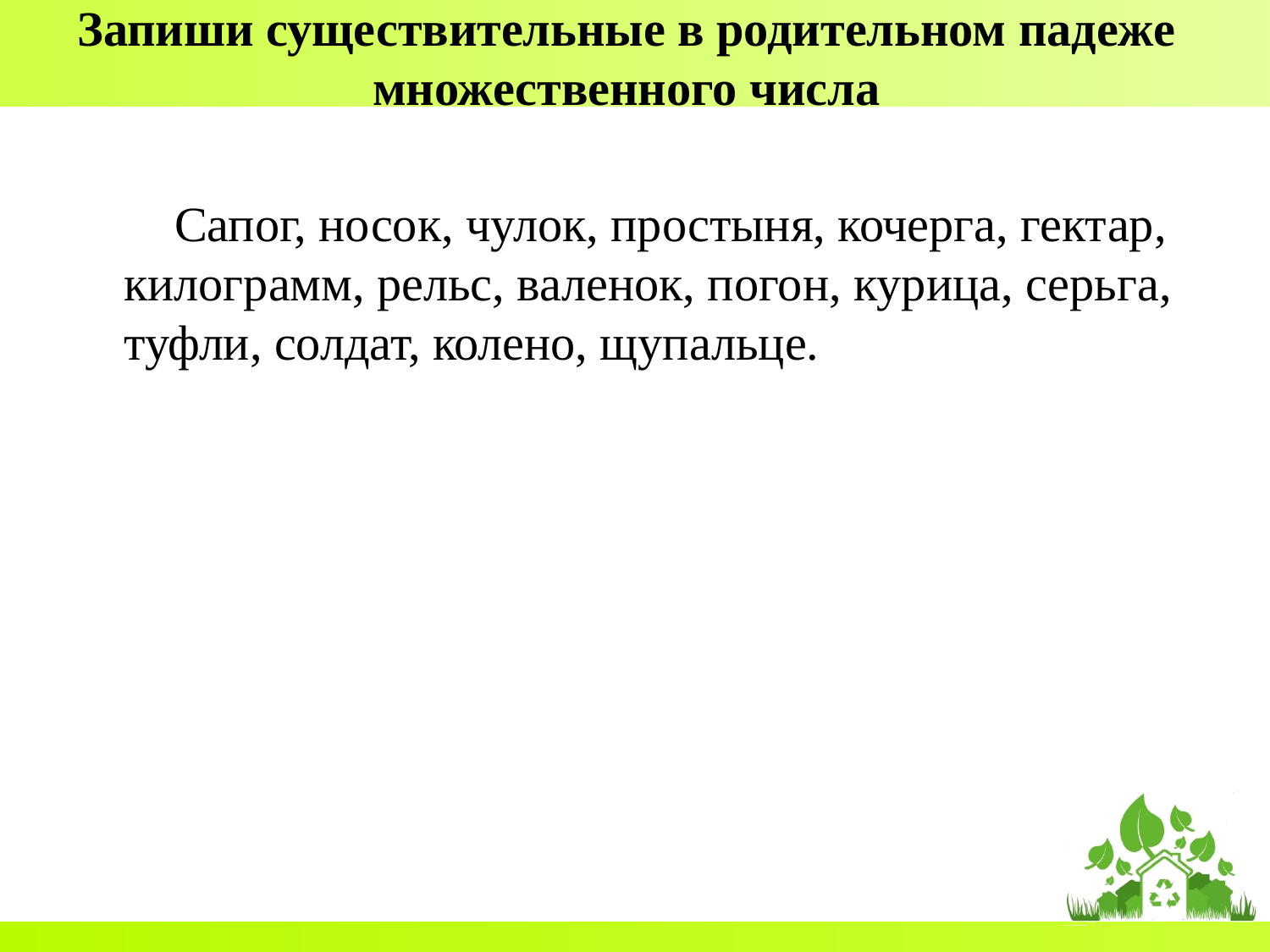

# Запиши существительные в родительном падеже множественного числа
        Сапог, носок, чулок, простыня, кочерга, гектар, килограмм, рельс, валенок, погон, курица, серьга, туфли, солдат, колено, щупальце.